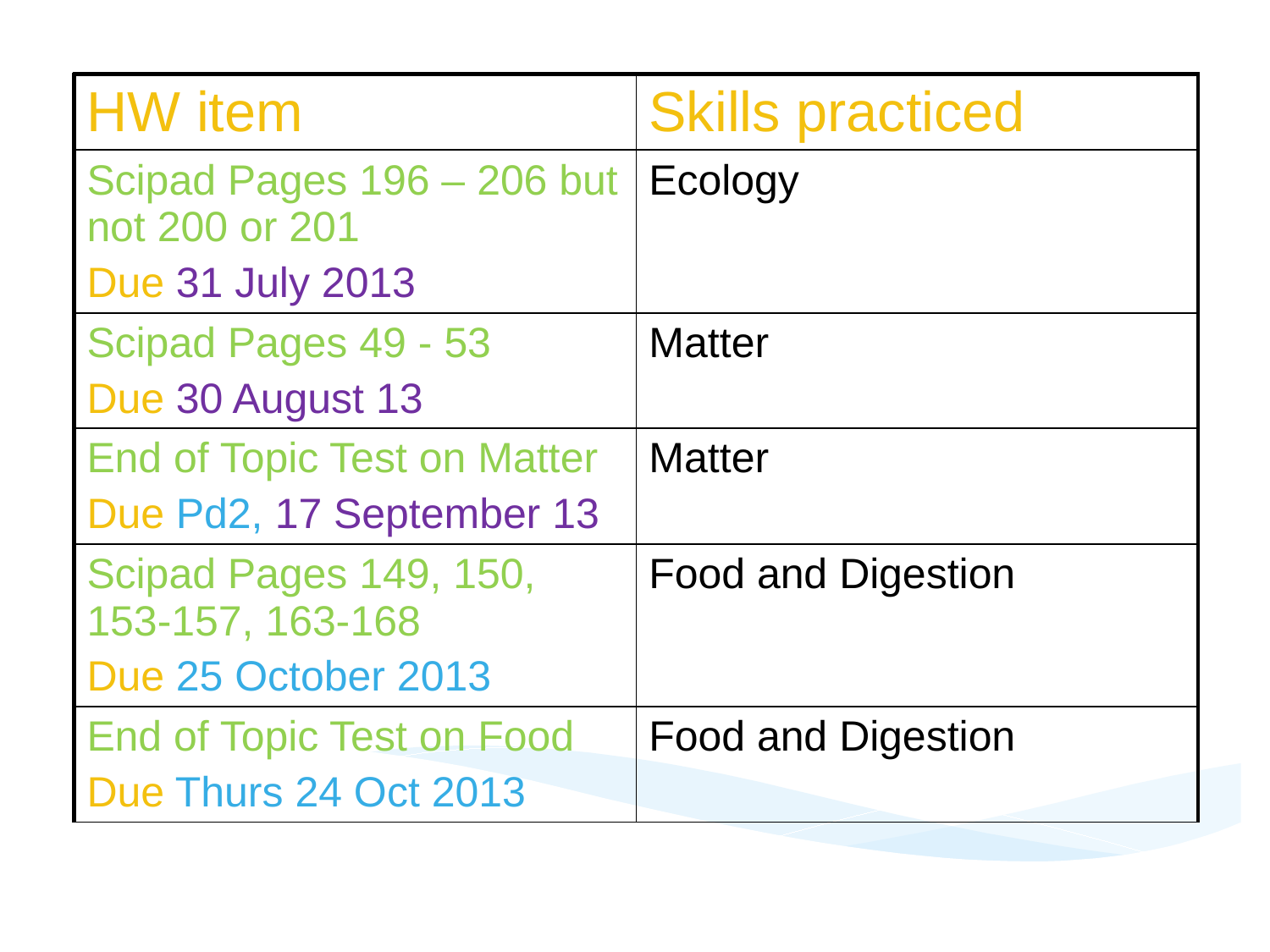

| HW item | Skills practiced |
| --- | --- |
| Scipad Pages 196 – 206 but not 200 or 201 Due 31 July 2013 | Ecology |
| Scipad Pages 49 - 53 Due 30 August 13 | Matter |
| End of Topic Test on Matter Due Pd2, 17 September 13 | Matter |
| Scipad Pages 149, 150, 153-157, 163-168 Due 25 October 2013 | Food and Digestion |
| End of Topic Test on Food Due Thurs 24 Oct 2013 | Food and Digestion |